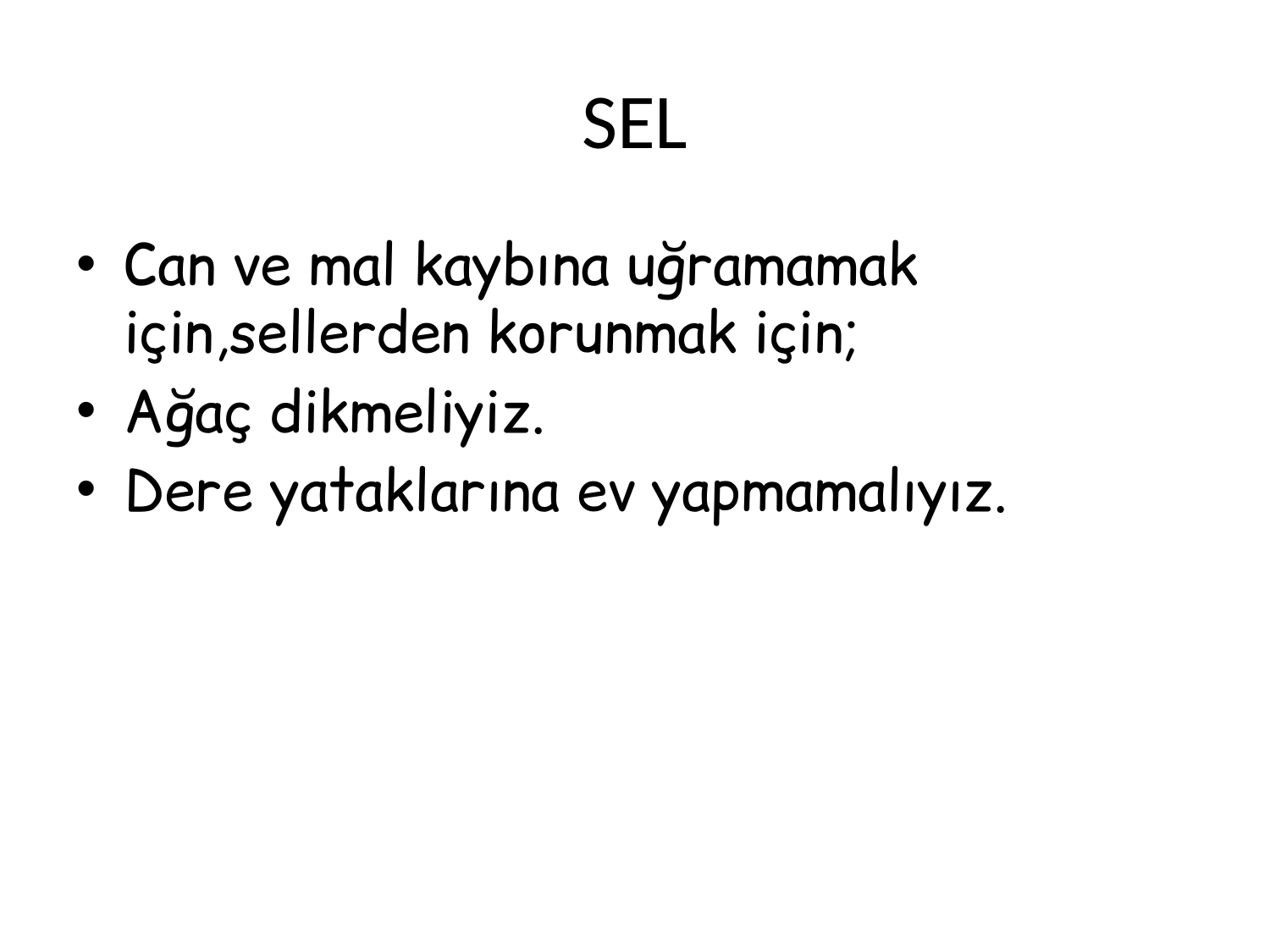

# SEL
Can ve mal kaybına uğramamak için,sellerden korunmak için;
Ağaç dikmeliyiz.
Dere yataklarına ev yapmamalıyız.